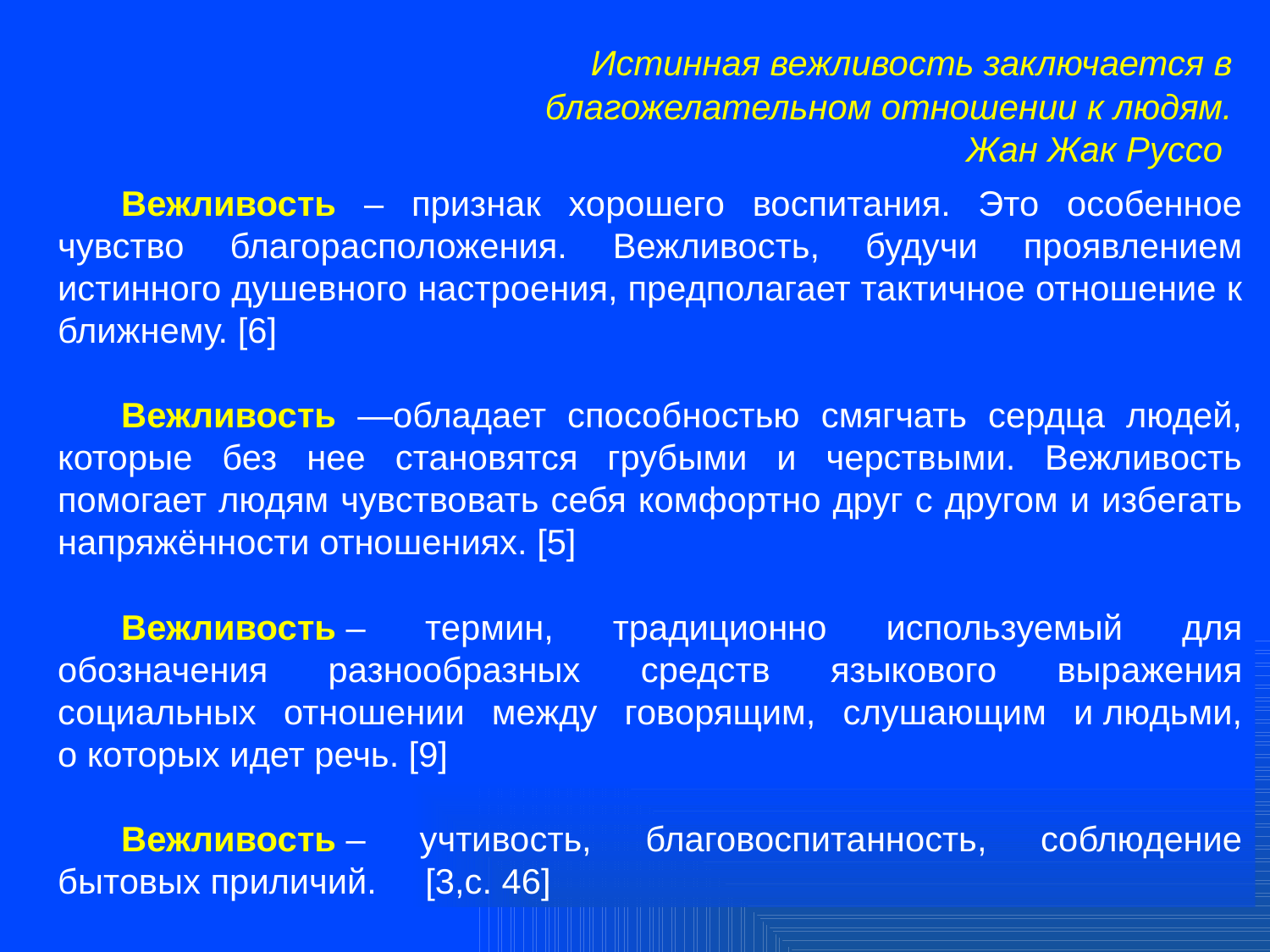

Истинная вежливость заключается в благожелательном отношении к людям.
Жан Жак Руссо
Вежливость – признак хорошего воспитания. Это особенное чувство благорасположения. Вежливость, будучи проявлением истинного душевного настроения, предполагает тактичное отношение к ближнему. [6]

Вежливость —обладает способностью смягчать сердца людей, которые без нее становятся грубыми и черствыми. Вежливость помогает людям чувствовать себя комфортно друг с другом и избегать напряжённости отношениях. [5]

Вежливость – термин, традиционно используемый для обозначения разнообразных средств языкового выражения социальных отношении между говорящим, слушающим и людьми, о которых идет речь. [9]

Вежливость – учтивость, благовоспитанность, соблюдение бытовых приличий.     [3,с. 46]